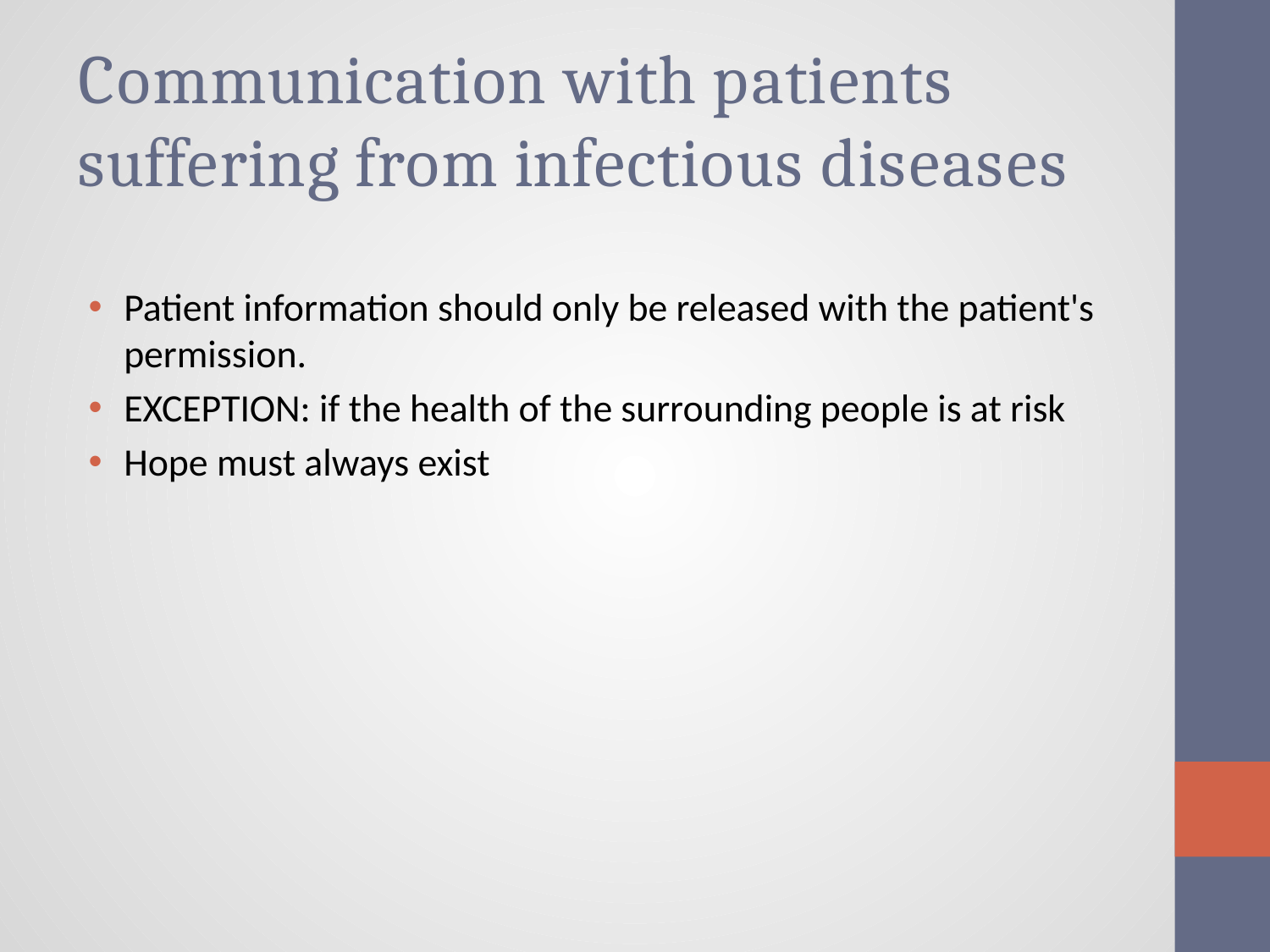

# Communication with patients suffering from infectious diseases

Patient information should only be released with the patient's permission.
EXCEPTION: if the health of the surrounding people is at risk
Hope must always exist